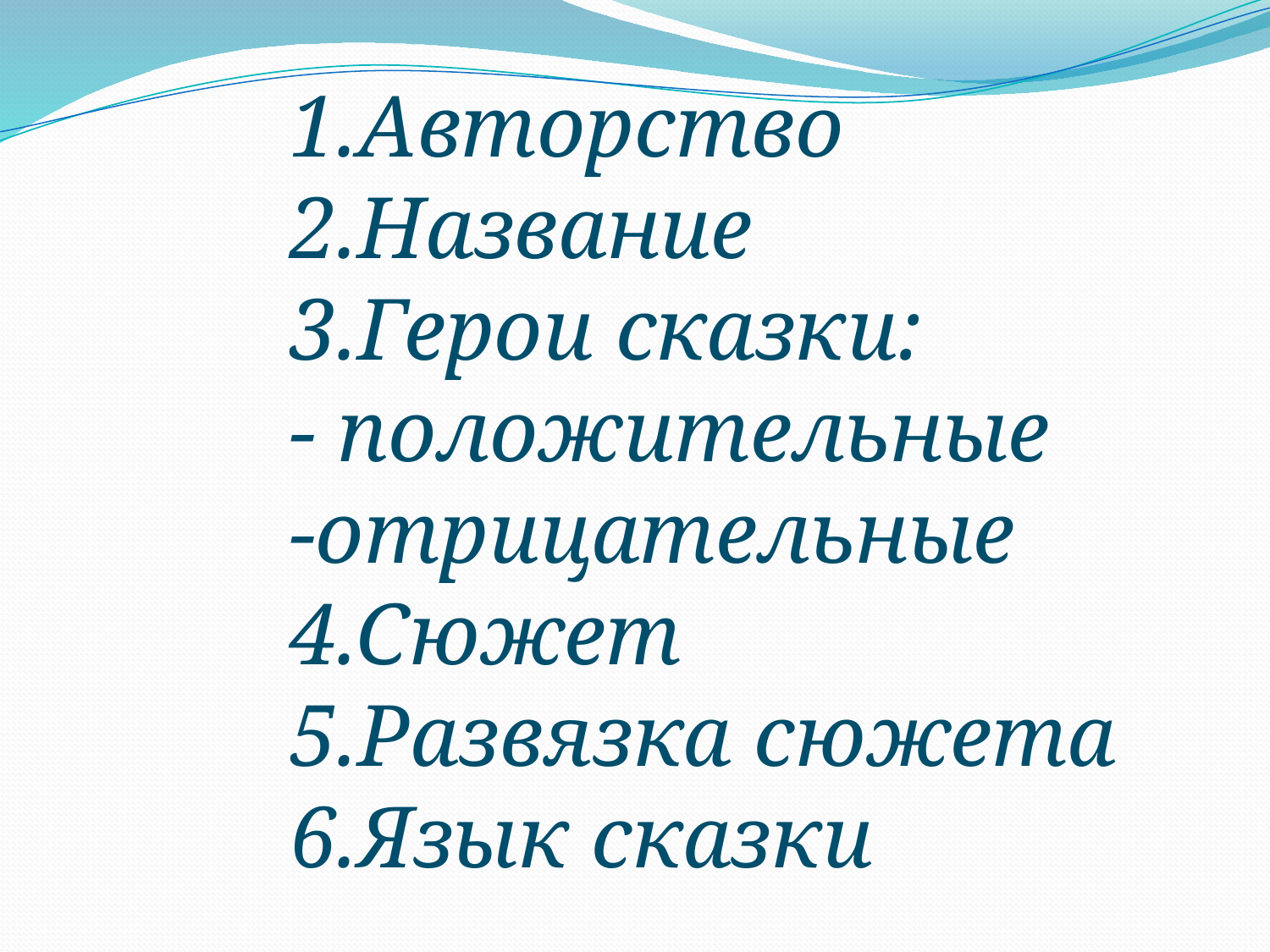

1.Авторство
2.Название
3.Герои сказки:
- положительные
-отрицательные
4.Сюжет
5.Развязка сюжета
6.Язык сказки